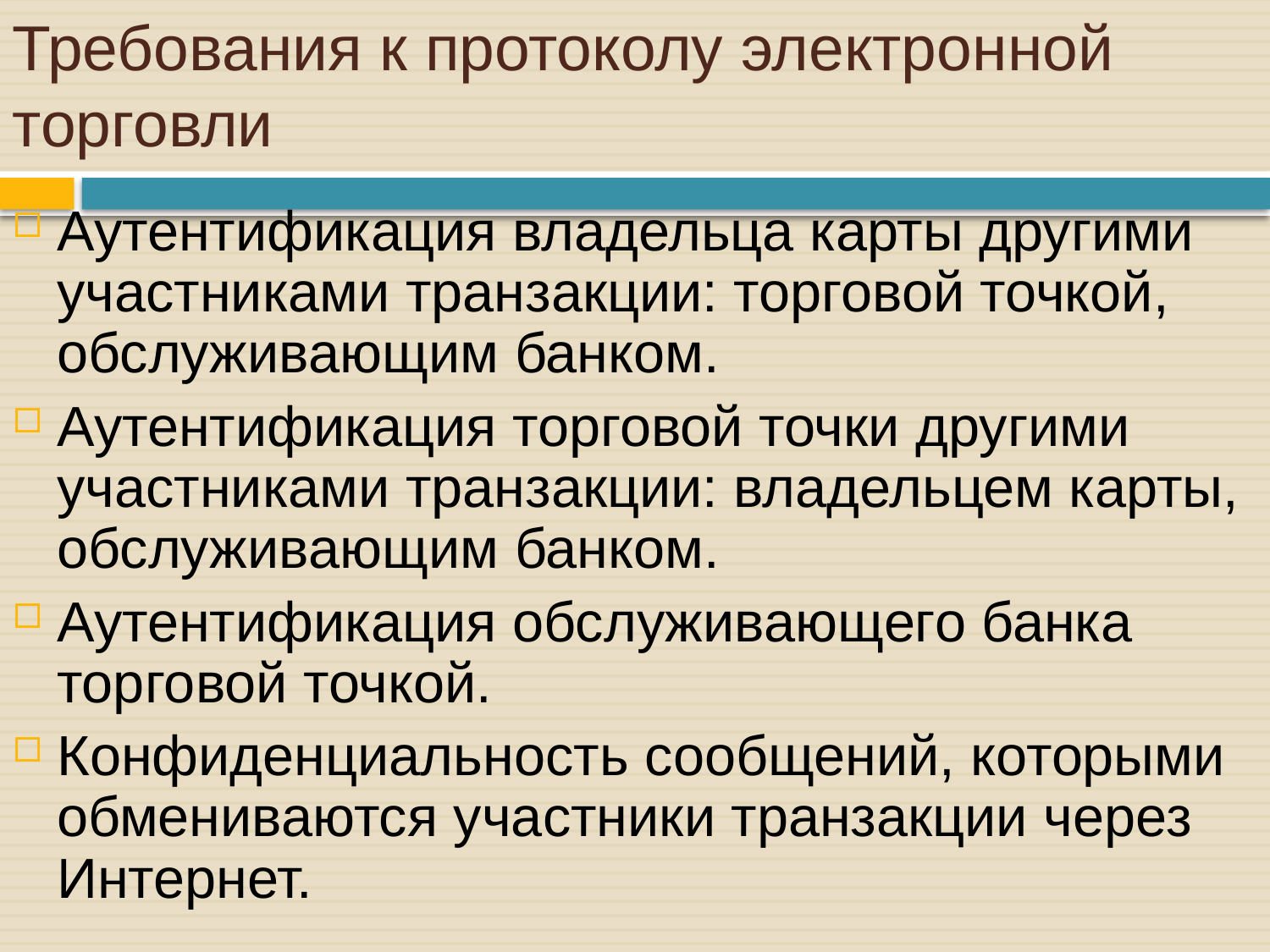

# Требования к протоколу электронной торговли
Аутентификация владельца карты другими участниками транзакции: торговой точкой, обслуживающим банком.
Аутентификация торговой точки другими участниками транзакции: владельцем карты, обслуживающим банком.
Аутентификация обслуживающего банка торговой точкой.
Конфиденциальность сообщений, которыми обмениваются участники транзакции через Интернет.